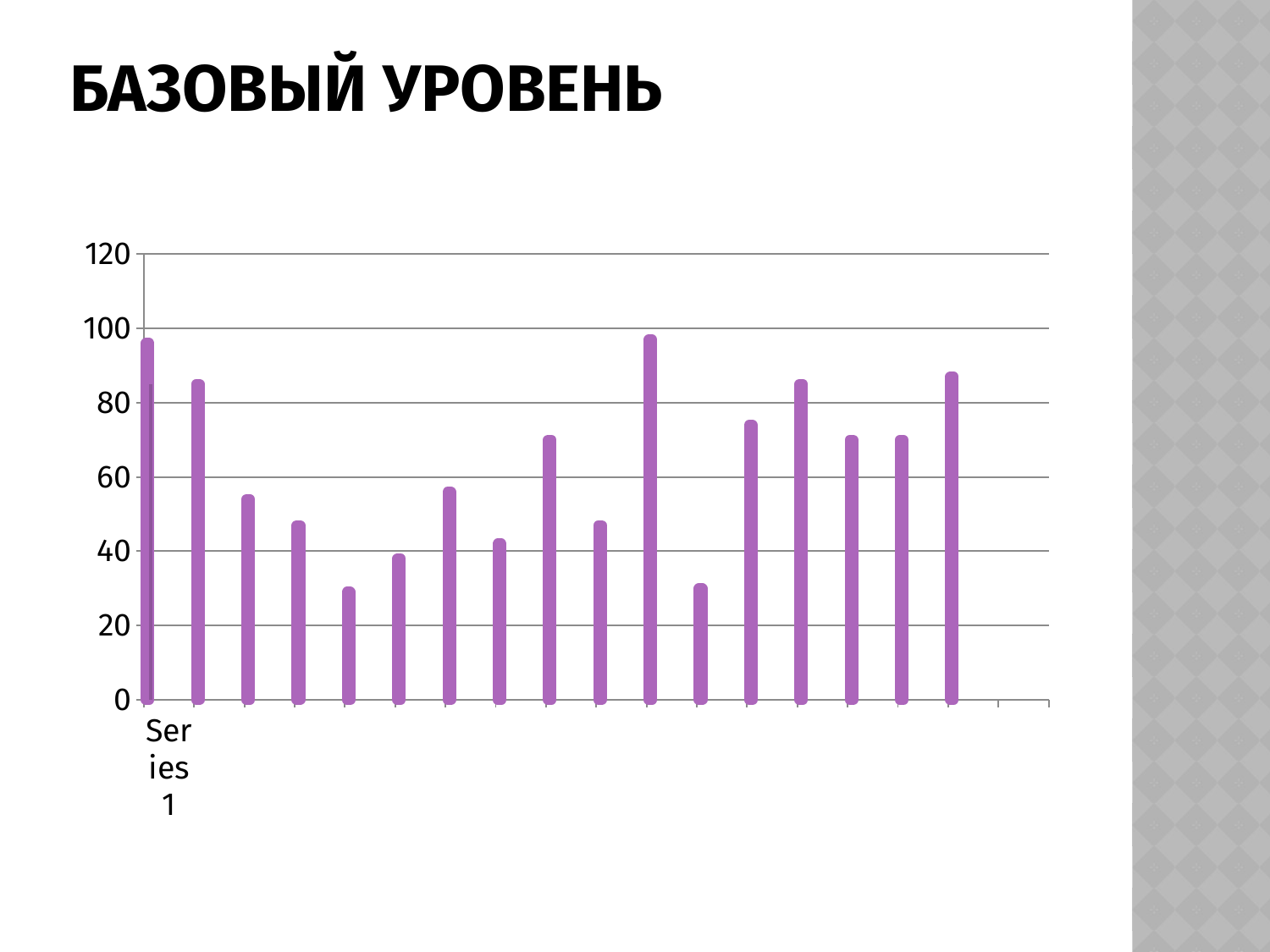

# Базовый уровень

### Chart

| Category | Ряд 1 | Ряд 2 | Ряд 3 | Ряд 4 | Ряд 5 | Ряд 6 | Ряд 7 | Ряд 8 | Ряд 9 | Ряд 10 | Ряд 11 | Ряд 12 | Ряд 13 | Ряд 14 | Ряд 15 |
|---|---|---|---|---|---|---|---|---|---|---|---|---|---|---|---|
|  | 96.0 | 85.0 | None | None | None | None | None | None | None | None | None | None | None | None | None |
|  | 85.0 | None | None | None | None | None | None | None | None | None | None | None | None | None | None |
|  | 54.0 | None | None | None | None | None | None | None | None | None | None | None | None | None | None |
|  | 47.0 | None | None | None | None | None | None | None | None | None | None | None | None | None | None |
|  | 29.0 | None | None | None | None | None | None | None | None | None | None | None | None | None | None |
|  | 38.0 | None | None | None | None | None | None | None | None | None | None | None | None | None | None |
|  | 56.0 | None | None | None | None | None | None | None | None | None | None | None | None | None | None |
|  | 42.0 | None | None | None | None | None | None | None | None | None | None | None | None | None | None |
|  | 70.0 | None | None | None | None | None | None | None | None | None | None | None | None | None | None |
|  | 47.0 | None | None | None | None | None | None | None | None | None | None | None | None | None | None |
|  | 97.0 | None | None | None | None | None | None | None | None | None | None | None | None | None | None |
|  | 30.0 | None | None | None | None | None | None | None | None | None | None | None | None | None | None |
|  | 74.0 | None | None | None | None | None | None | None | None | None | None | None | None | None | None |
|  | 85.0 | None | None | None | None | None | None | None | None | None | None | None | None | None | None |
|  | 70.0 | None | None | None | None | None | None | None | None | None | None | None | None | None | None |
|  | 70.0 | None | None | None | None | None | None | None | None | None | None | None | None | None | None |
|  | 87.0 | None | None | None | None | None | None | None | None | None | None | None | None | None | None |
|  | None | None | None | None | None | None | None | None | None | None | None | None | None | None | None |